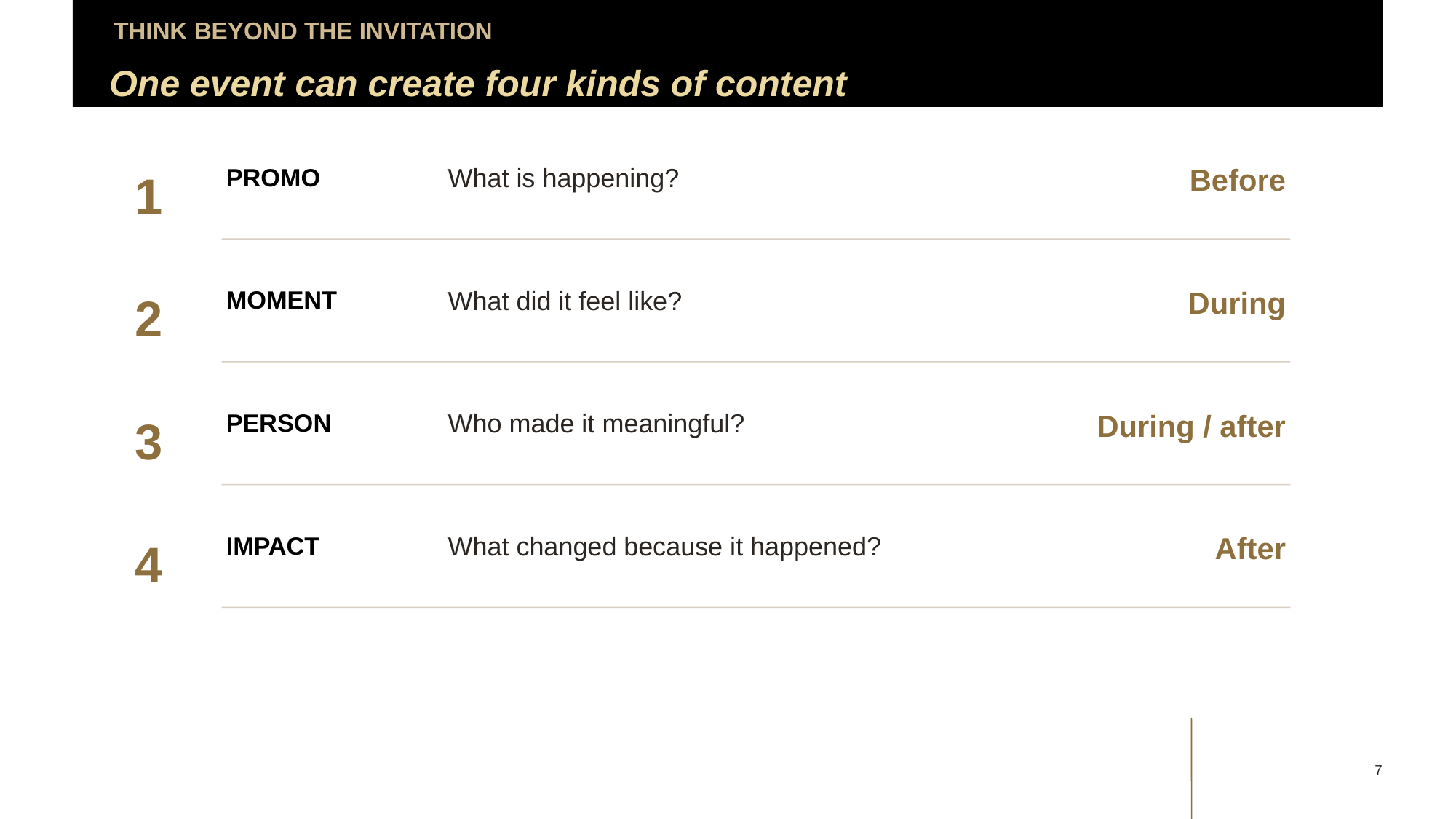

THINK BEYOND THE INVITATION
One event can create four kinds of content
1
PROMO
What is happening?
Before

2
MOMENT
What did it feel like?
During

3
PERSON
Who made it meaningful?
During / after

4
IMPACT
What changed because it happened?
After

7